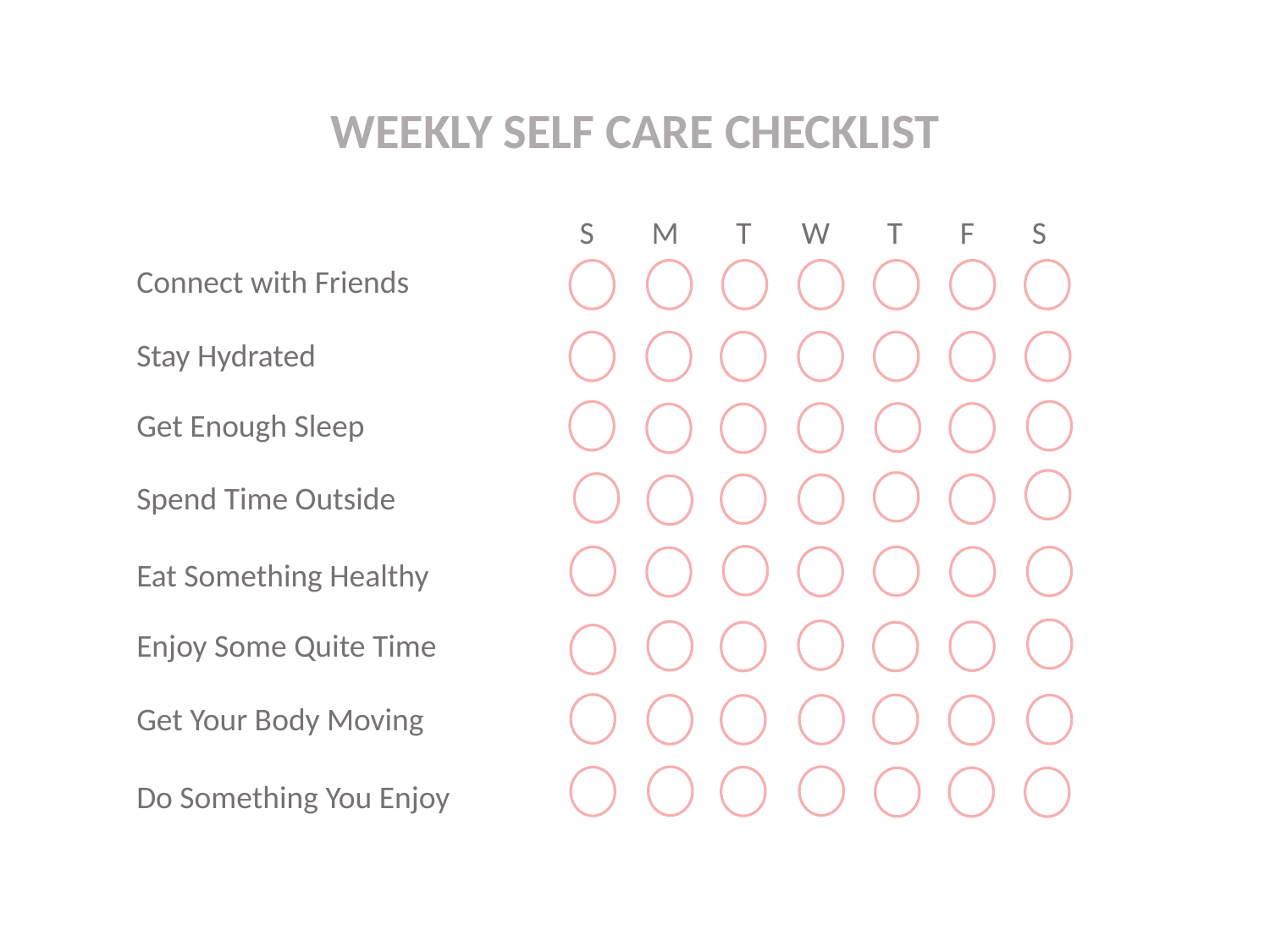

WEEKLY SELF CARE CHECKLIST
 S        M        T       W        T        F        S
Connect with Friends

Stay Hydrated

Get Enough Sleep

Spend Time Outside

Eat Something Healthy
Enjoy Some Quite Time

Get Your Body Moving

Do Something You Enjoy